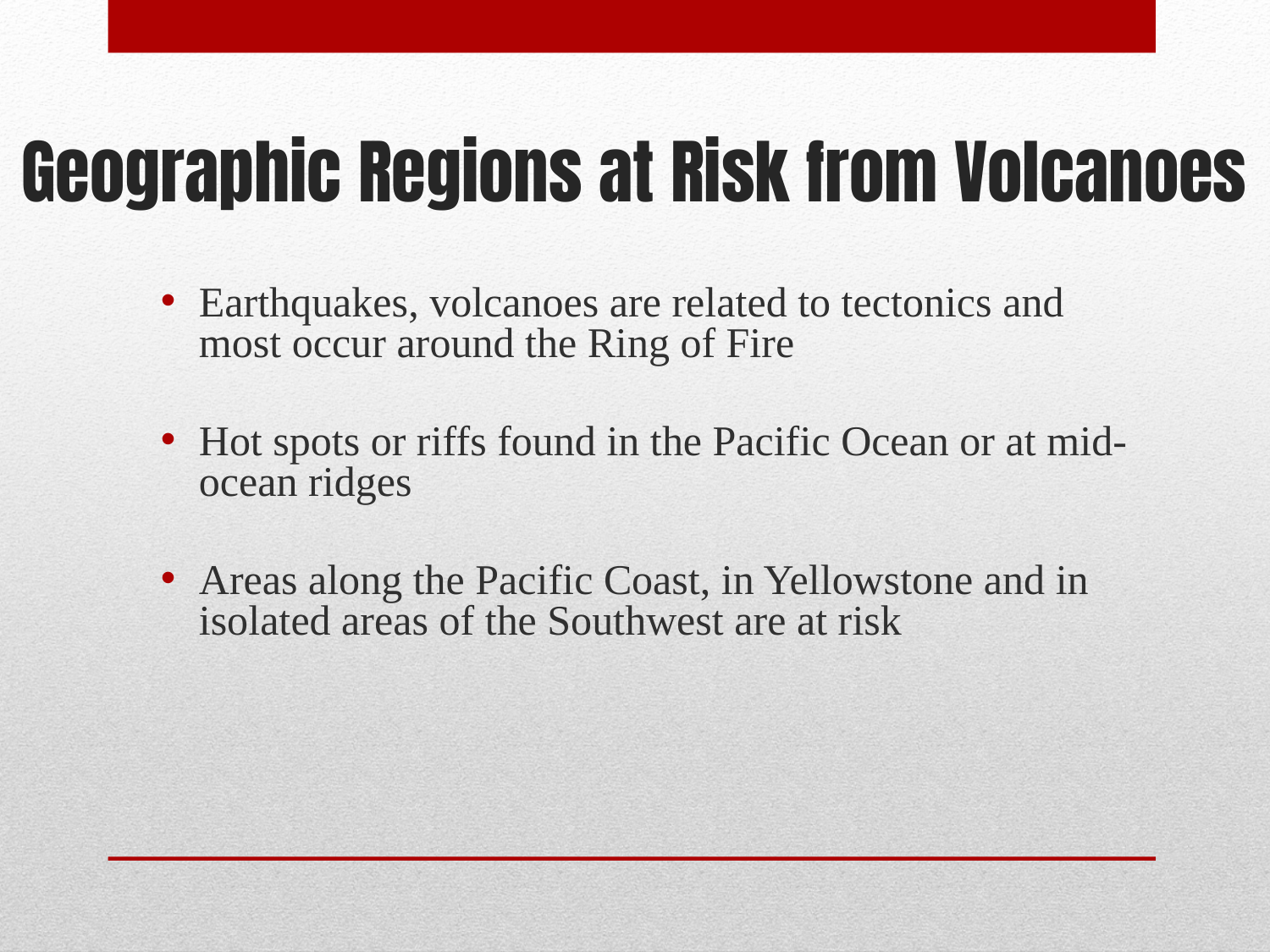

# Geographic Regions at Risk from Volcanoes
Earthquakes, volcanoes are related to tectonics and most occur around the Ring of Fire

Hot spots or riffs found in the Pacific Ocean or at mid-ocean ridges

Areas along the Pacific Coast, in Yellowstone and in isolated areas of the Southwest are at risk